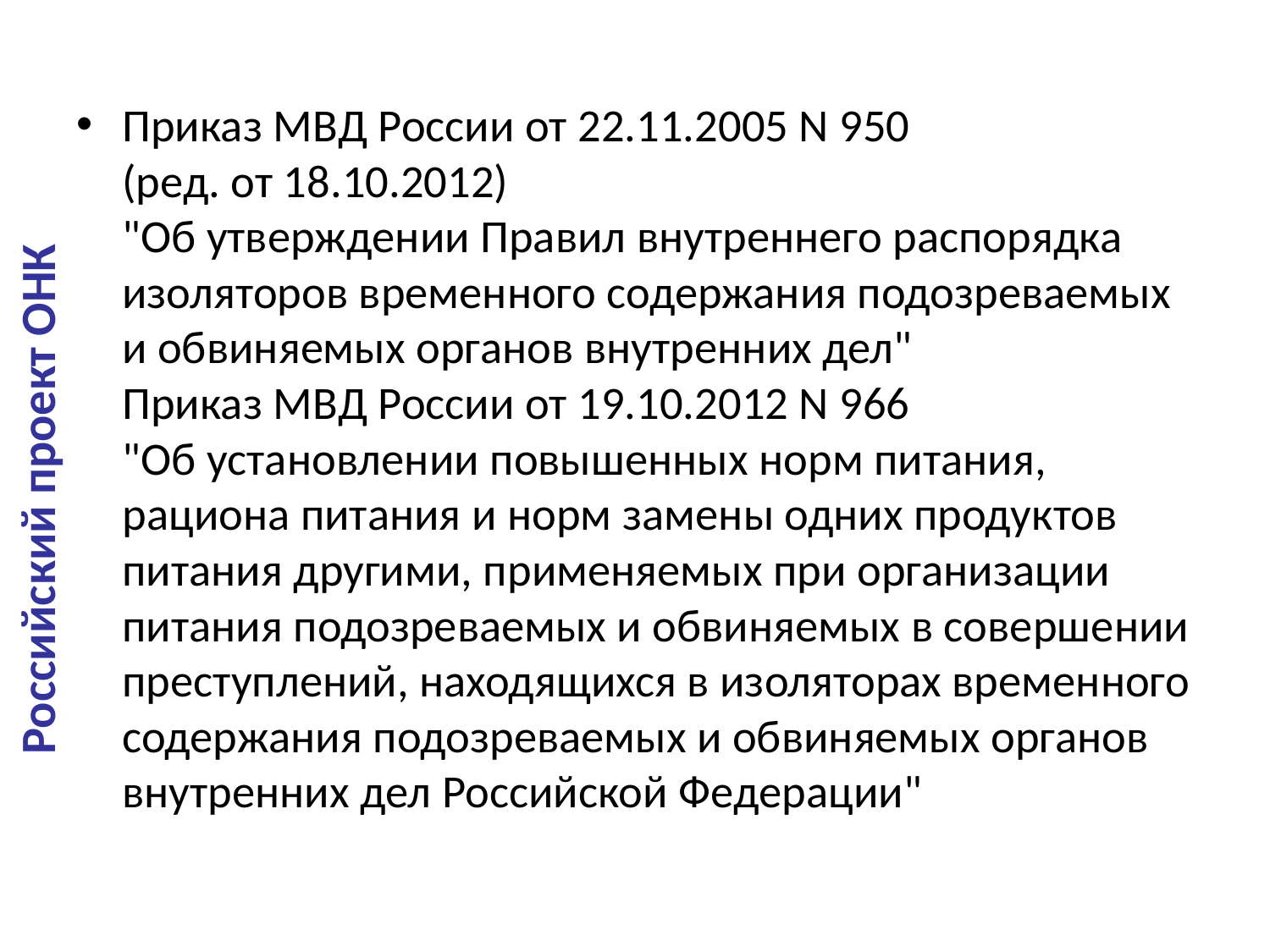

Приказ МВД России от 22.11.2005 N 950
(ред. от 18.10.2012)
"Об утверждении Правил внутреннего распорядка изоляторов временного содержания подозреваемых и обвиняемых органов внутренних дел"
Приказ МВД России от 19.10.2012 N 966
"Об установлении повышенных норм питания, рациона питания и норм замены одних продуктов питания другими, применяемых при организации питания подозреваемых и обвиняемых в совершении преступлений, находящихся в изоляторах временного содержания подозреваемых и обвиняемых органов внутренних дел Российской Федерации"
Российский проект ОНК